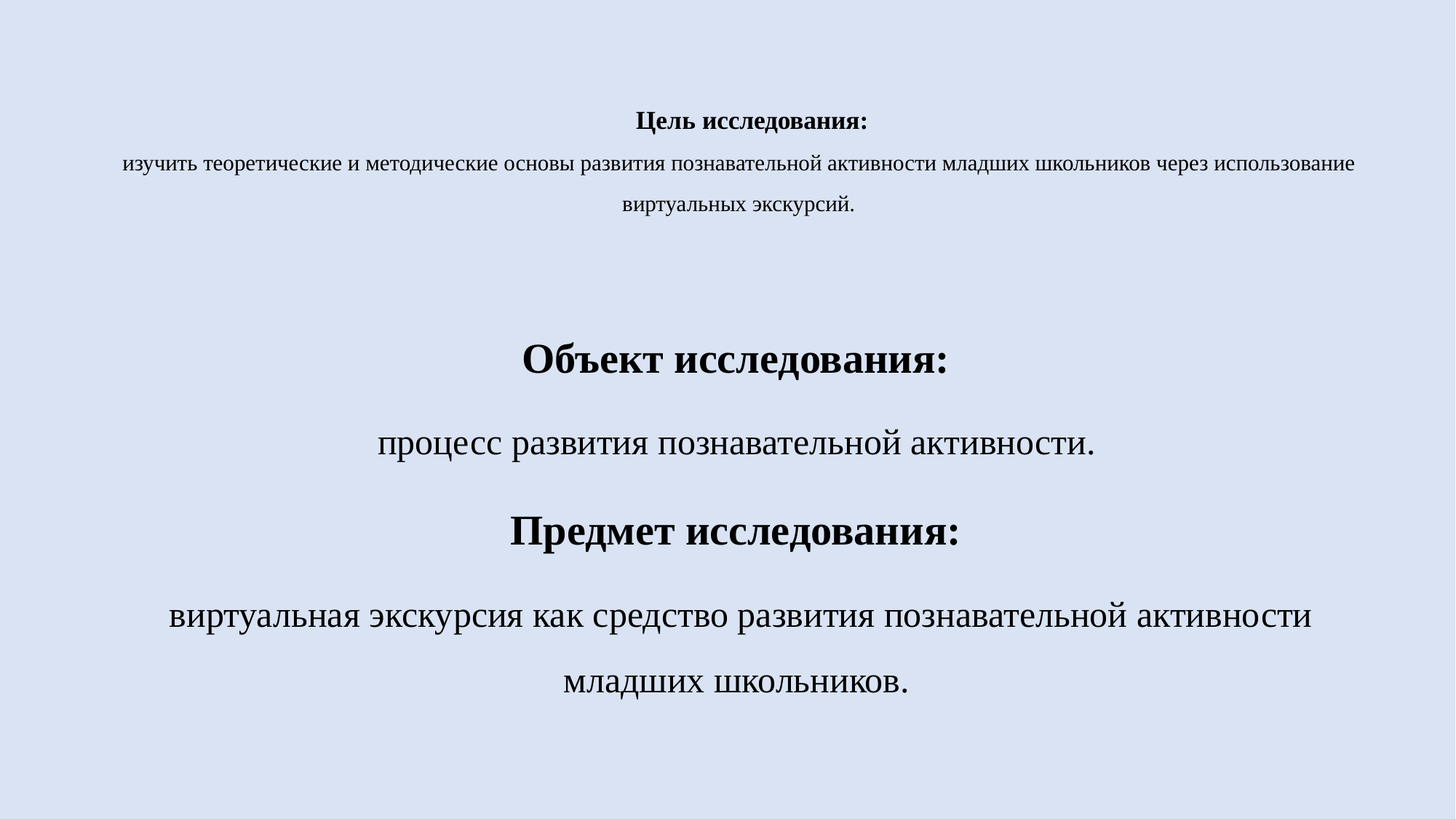

# Цель исследования: изучить теоретические и методические основы развития познавательной активности младших школьников через использование виртуальных экскурсий.
Объект исследования:
процесс развития познавательной активности.
Предмет исследования:
виртуальная экскурсия как средство развития познавательной активности младших школьников.